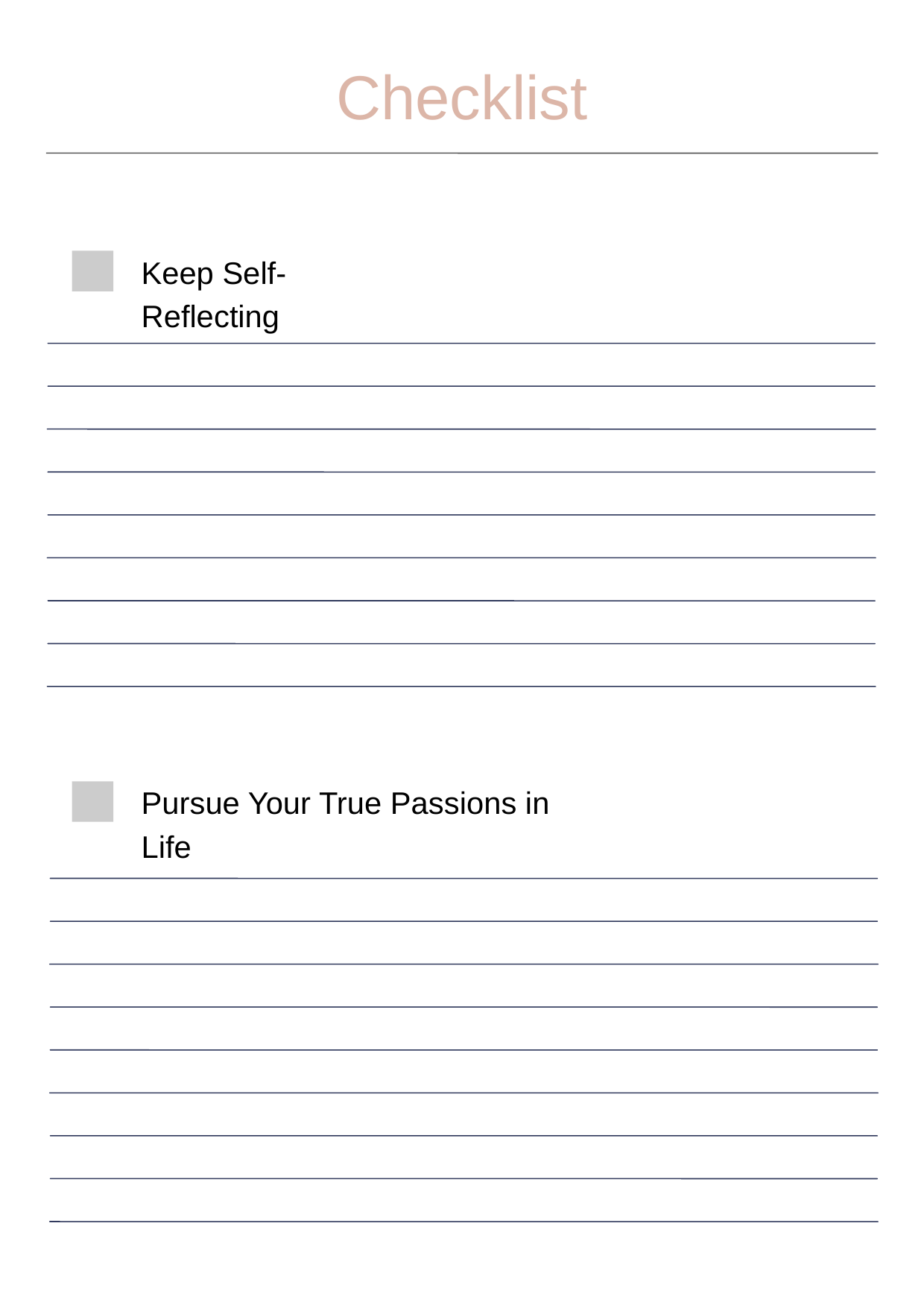

Checklist

Keep Self-Reflecting

Pursue Your True Passions in Life